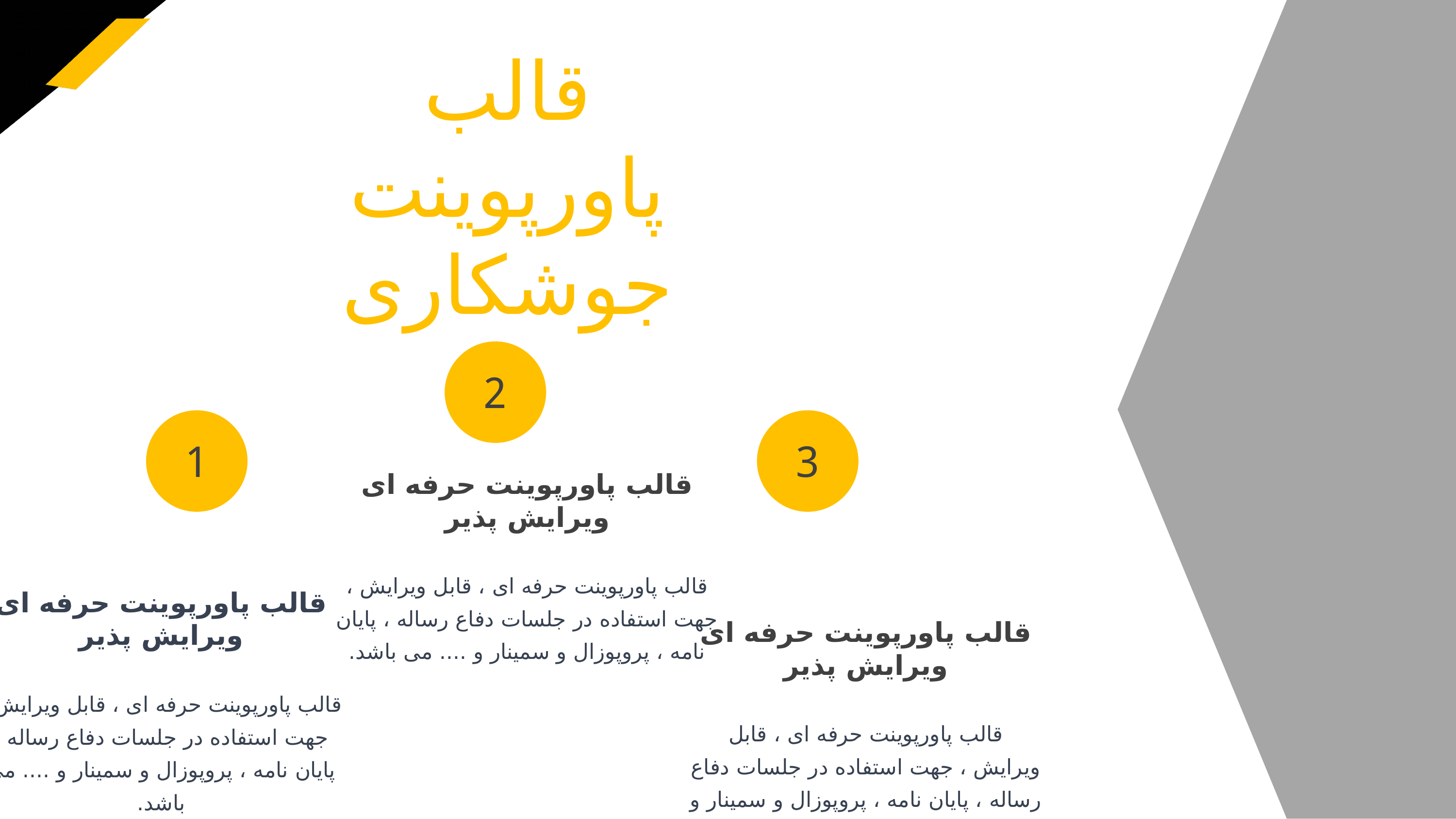

قالب
پاورپوینت
جوشکاری

2

1

3

قالب پاورپوینت حرفه ای ویرایش پذیر

قالب پاورپوينت حرفه ای ، قابل ویرایش ، جهت استفاده در جلسات دفاع رساله ، پایان نامه ، پروپوزال و سمینار و .... می باشد.
قالب پاورپوینت حرفه ای ویرایش پذیر

قالب پاورپوينت حرفه ای ، قابل ویرایش ، جهت استفاده در جلسات دفاع رساله ، پایان نامه ، پروپوزال و سمینار و .... می باشد.
قالب پاورپوینت حرفه ای ویرایش پذیر

قالب پاورپوينت حرفه ای ، قابل ویرایش ، جهت استفاده در جلسات دفاع رساله ، پایان نامه ، پروپوزال و سمینار و .... می باشد.